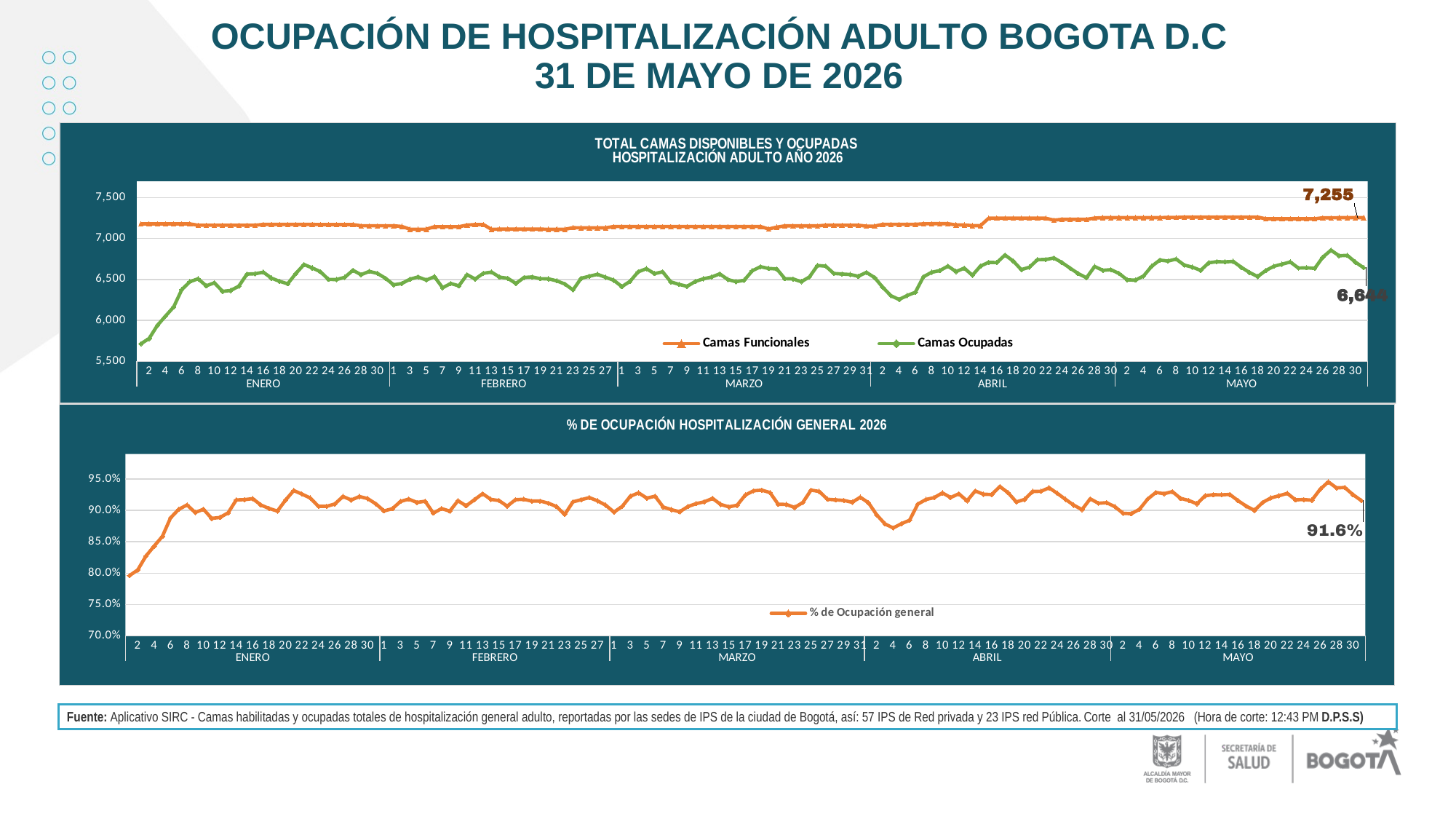

# OCUPACIÓN DE HOSPITALIZACIÓN ADULTO BOGOTA D.C 31 DE MAYO DE 2026

### Chart: TOTAL CAMAS DISPONIBLES Y OCUPADAS
HOSPITALIZACIÓN ADULTO AÑO 2026

| Category | Camas Funcionales | Camas Ocupadas |
|---|---|---|
| 1 | 7179.0 | 5716.0 |
| 2 | 7179.0 | 5780.0 |
| 3 | 7179.0 | 5939.0 |
| 4 | 7179.0 | 6053.0 |
| 5 | 7179.0 | 6164.0 |
| 6 | 7179.0 | 6377.0 |
| 7 | 7179.0 | 6474.0 |
| 8 | 7163.0 | 6509.0 |
| 9 | 7163.0 | 6423.0 |
| 10 | 7163.0 | 6460.0 |
| 11 | 7163.0 | 6356.0 |
| 12 | 7163.0 | 6366.0 |
| 13 | 7163.0 | 6419.0 |
| 14 | 7163.0 | 6566.0 |
| 15 | 7163.0 | 6570.0 |
| 16 | 7173.0 | 6590.0 |
| 17 | 7173.0 | 6517.0 |
| 18 | 7173.0 | 6478.0 |
| 19 | 7173.0 | 6448.0 |
| 20 | 7173.0 | 6574.0 |
| 21 | 7173.0 | 6683.0 |
| 22 | 7173.0 | 6642.0 |
| 23 | 7171.0 | 6596.0 |
| 24 | 7171.0 | 6501.0 |
| 25 | 7171.0 | 6500.0 |
| 26 | 7171.0 | 6527.0 |
| 27 | 7171.0 | 6613.0 |
| 28 | 7156.0 | 6559.0 |
| 29 | 7156.0 | 6599.0 |
| 30 | 7156.0 | 6575.0 |
| 31 | 7156.0 | 6515.0 |
| 1 | 7156.0 | 6435.0 |
| 2 | 7148.0 | 6452.0 |
| 3 | 7114.0 | 6504.0 |
| 4 | 7114.0 | 6531.0 |
| 5 | 7114.0 | 6493.0 |
| 6 | 7145.0 | 6535.0 |
| 7 | 7145.0 | 6400.0 |
| 8 | 7145.0 | 6451.0 |
| 9 | 7145.0 | 6423.0 |
| 10 | 7165.0 | 6559.0 |
| 11 | 7171.0 | 6506.0 |
| 12 | 7171.0 | 6576.0 |
| 13 | 7113.0 | 6591.0 |
| 14 | 7115.0 | 6529.0 |
| 15 | 7115.0 | 6515.0 |
| 16 | 7115.0 | 6452.0 |
| 17 | 7115.0 | 6525.0 |
| 18 | 7116.0 | 6531.0 |
| 19 | 7116.0 | 6510.0 |
| 20 | 7113.0 | 6508.0 |
| 21 | 7113.0 | 6484.0 |
| 22 | 7113.0 | 6445.0 |
| 23 | 7133.0 | 6373.0 |
| 24 | 7131.0 | 6515.0 |
| 25 | 7131.0 | 6540.0 |
| 26 | 7131.0 | 6563.0 |
| 27 | 7131.0 | 6527.0 |
| 28 | 7147.0 | 6491.0 |
| 1 | 7147.0 | 6413.0 |
| 2 | 7147.0 | 6478.0 |
| 3 | 7147.0 | 6594.0 |
| 4 | 7147.0 | 6632.0 |
| 5 | 7147.0 | 6572.0 |
| 6 | 7147.0 | 6594.0 |
| 7 | 7147.0 | 6471.0 |
| 8 | 7147.0 | 6441.0 |
| 9 | 7147.0 | 6417.0 |
| 10 | 7147.0 | 6476.0 |
| 11 | 7147.0 | 6509.0 |
| 12 | 7147.0 | 6530.0 |
| 13 | 7147.0 | 6569.0 |
| 14 | 7147.0 | 6500.0 |
| 15 | 7147.0 | 6473.0 |
| 16 | 7147.0 | 6491.0 |
| 17 | 7147.0 | 6607.0 |
| 18 | 7147.0 | 6656.0 |
| 19 | 7117.0 | 6635.0 |
| 20 | 7140.0 | 6629.0 |
| 21 | 7155.0 | 6510.0 |
| 22 | 7155.0 | 6507.0 |
| 23 | 7155.0 | 6473.0 |
| 24 | 7155.0 | 6530.0 |
| 25 | 7155.0 | 6671.0 |
| 26 | 7163.0 | 6663.0 |
| 27 | 7163.0 | 6574.0 |
| 28 | 7163.0 | 6567.0 |
| 29 | 7163.0 | 6561.0 |
| 30 | 7163.0 | 6540.0 |
| 31 | 7152.0 | 6587.0 |
| 1 | 7152.0 | 6524.0 |
| 2 | 7174.0 | 6406.0 |
| 3 | 7174.0 | 6302.0 |
| 4 | 7174.0 | 6256.0 |
| 5 | 7174.0 | 6304.0 |
| 6 | 7174.0 | 6344.0 |
| 7 | 7180.0 | 6534.0 |
| 8 | 7181.0 | 6588.0 |
| 9 | 7181.0 | 6609.0 |
| 10 | 7181.0 | 6663.0 |
| 11 | 7166.0 | 6597.0 |
| 12 | 7166.0 | 6639.0 |
| 13 | 7158.0 | 6552.0 |
| 14 | 7158.0 | 6664.0 |
| 15 | 7248.0 | 6710.0 |
| 16 | 7248.0 | 6707.0 |
| 17 | 7248.0 | 6799.0 |
| 18 | 7248.0 | 6727.0 |
| 19 | 7248.0 | 6621.0 |
| 20 | 7248.0 | 6650.0 |
| 21 | 7248.0 | 6743.0 |
| 22 | 7248.0 | 6744.0 |
| 23 | 7225.0 | 6763.0 |
| 24 | 7235.0 | 6707.0 |
| 25 | 7235.0 | 6638.0 |
| 26 | 7235.0 | 6572.0 |
| 27 | 7235.0 | 6521.0 |
| 28 | 7250.0 | 6659.0 |
| 29 | 7256.0 | 6613.0 |
| 30 | 7256.0 | 6620.0 |
| 1 | 7256.0 | 6573.0 |
| 2 | 7256.0 | 6497.0 |
| 3 | 7256.0 | 6492.0 |
| 4 | 7256.0 | 6543.0 |
| 5 | 7256.0 | 6662.0 |
| 6 | 7256.0 | 6738.0 |
| 7 | 7258.0 | 6725.0 |
| 8 | 7258.0 | 6750.0 |
| 9 | 7262.0 | 6676.0 |
| 10 | 7262.0 | 6651.0 |
| 11 | 7262.0 | 6612.0 |
| 12 | 7262.0 | 6705.0 |
| 13 | 7262.0 | 6718.0 |
| 14 | 7262.0 | 6716.0 |
| 15 | 7262.0 | 6721.0 |
| 16 | 7262.0 | 6649.0 |
| 17 | 7262.0 | 6586.0 |
| 18 | 7262.0 | 6536.0 |
| 19 | 7242.0 | 6610.0 |
| 20 | 7242.0 | 6662.0 |
| 21 | 7242.0 | 6687.0 |
| 22 | 7242.0 | 6714.0 |
| 23 | 7242.0 | 6640.0 |
| 24 | 7242.0 | 6643.0 |
| 25 | 7242.0 | 6636.0 |
| 26 | 7254.0 | 6773.0 |
| 27 | 7254.0 | 6858.0 |
| 28 | 7255.0 | 6790.0 |
| 29 | 7255.0 | 6794.0 |
| 30 | 7255.0 | 6712.0 |
| 31 | 7255.0 | 6644.0 |

### Chart: % DE OCUPACIÓN HOSPITALIZACIÓN GENERAL 2026

| Category | % de Ocupación general |
|---|---|
| 1 | 0.7962111714723499 |
| 2 | 0.8051260621256442 |
| 3 | 0.8272739935924224 |
| 4 | 0.8431536425686029 |
| 5 | 0.8586154060454102 |
| 6 | 0.8882852765009054 |
| 7 | 0.9017969076473047 |
| 8 | 0.9086974731257853 |
| 9 | 0.8966913304481362 |
| 10 | 0.9018567639257294 |
| 11 | 0.8873377076643865 |
| 12 | 0.8887337707664387 |
| 13 | 0.8961329052073154 |
| 14 | 0.916655032807483 |
| 15 | 0.9172134580483038 |
| 16 | 0.9187229889864771 |
| 17 | 0.9085459361494493 |
| 18 | 0.9031088805241879 |
| 19 | 0.8989265300432177 |
| 20 | 0.9164924020632929 |
| 21 | 0.931688275477485 |
| 22 | 0.9259723964868256 |
| 23 | 0.9198159252544973 |
| 24 | 0.9065681216008925 |
| 25 | 0.9064286710361177 |
| 26 | 0.9101938362850369 |
| 27 | 0.9221865848556686 |
| 28 | 0.9165735047512577 |
| 29 | 0.9221632196757965 |
| 30 | 0.9188093907210733 |
| 31 | 0.9104248183342649 |
| 1 | 0.8992453884851872 |
| 2 | 0.9026301063234471 |
| 3 | 0.9142535844813044 |
| 4 | 0.918048917627214 |
| 5 | 0.9127073376440821 |
| 6 | 0.9146256123163051 |
| 7 | 0.8957312806158153 |
| 8 | 0.9028691392582225 |
| 9 | 0.8989503149055283 |
| 10 | 0.9154221912072575 |
| 11 | 0.9072653744247664 |
| 12 | 0.9170269139590015 |
| 13 | 0.9266132433572333 |
| 14 | 0.9176387912860154 |
| 15 | 0.915671117357695 |
| 16 | 0.906816584680253 |
| 17 | 0.9170765987350668 |
| 18 | 0.9177908937605397 |
| 19 | 0.9148397976391232 |
| 20 | 0.9149444678757205 |
| 21 | 0.9115703641220301 |
| 22 | 0.9060874455222832 |
| 23 | 0.8934529650918267 |
| 24 | 0.9136166035619128 |
| 25 | 0.9171224232225494 |
| 26 | 0.9203477773103351 |
| 27 | 0.9152993969990184 |
| 28 | 0.9082132363229327 |
| 1 | 0.897299566251574 |
| 2 | 0.9063942913110395 |
| 3 | 0.9226248775710089 |
| 4 | 0.9279417937596194 |
| 5 | 0.9195466629354974 |
| 6 | 0.9226248775710089 |
| 7 | 0.9054148593815587 |
| 8 | 0.9012172939694977 |
| 9 | 0.8978592416398489 |
| 10 | 0.9061144536169022 |
| 11 | 0.9107317755701693 |
| 12 | 0.913670071358612 |
| 13 | 0.9191269063942913 |
| 14 | 0.909472505946551 |
| 15 | 0.905694697075696 |
| 16 | 0.9082132363229327 |
| 17 | 0.9244438225829019 |
| 18 | 0.9312998460892682 |
| 19 | 0.9322748349023465 |
| 20 | 0.9284313725490196 |
| 21 | 0.909853249475891 |
| 22 | 0.909433962264151 |
| 23 | 0.9046820405310971 |
| 24 | 0.9126484975541579 |
| 25 | 0.9323549965059399 |
| 26 | 0.9301968448973894 |
| 27 | 0.9177718832891246 |
| 28 | 0.9167946391176881 |
| 29 | 0.9159570012564567 |
| 30 | 0.9130252687421472 |
| 31 | 0.9210011185682326 |
| 1 | 0.9121923937360179 |
| 2 | 0.8929467521605798 |
| 3 | 0.8784499581823251 |
| 4 | 0.8720379146919431 |
| 5 | 0.8787287426819069 |
| 6 | 0.8843044326735433 |
| 7 | 0.9100278551532034 |
| 8 | 0.9174209720094695 |
| 9 | 0.9203453558000279 |
| 10 | 0.9278651998328924 |
| 11 | 0.9205972648618476 |
| 12 | 0.9264582751883896 |
| 13 | 0.9153394803017603 |
| 14 | 0.9309863090248672 |
| 15 | 0.9257726269315674 |
| 16 | 0.9253587196467992 |
| 17 | 0.9380518763796909 |
| 18 | 0.9281181015452539 |
| 19 | 0.9134933774834437 |
| 20 | 0.9174944812362031 |
| 21 | 0.9303256070640177 |
| 22 | 0.9304635761589404 |
| 23 | 0.9360553633217993 |
| 24 | 0.9270214236351071 |
| 25 | 0.9174844505874222 |
| 26 | 0.9083621285418106 |
| 27 | 0.9013130615065653 |
| 28 | 0.9184827586206896 |
| 29 | 0.9113836824696803 |
| 30 | 0.912348401323043 |
| 1 | 0.9058710033076075 |
| 2 | 0.8953969128996693 |
| 3 | 0.8947078280044102 |
| 4 | 0.9017364939360529 |
| 5 | 0.9181367144432194 |
| 6 | 0.9286108048511577 |
| 7 | 0.9265637916781483 |
| 8 | 0.9300082667401488 |
| 9 | 0.9193059763150647 |
| 10 | 0.9158633985128064 |
| 11 | 0.9104929771412834 |
| 12 | 0.9232993665656843 |
| 13 | 0.9250895070228587 |
| 14 | 0.9248141007986781 |
| 15 | 0.9255026163591297 |
| 16 | 0.9155879922886258 |
| 17 | 0.9069126962269347 |
| 18 | 0.9000275406224181 |
| 19 | 0.9127312896989782 |
| 20 | 0.9199116266224799 |
| 21 | 0.9233637116818558 |
| 22 | 0.9270919635459818 |
| 23 | 0.9168737917702292 |
| 24 | 0.9172880419773544 |
| 25 | 0.9163214581607291 |
| 26 | 0.9336917562724014 |
| 27 | 0.9454094292803971 |
| 28 | 0.9359062715368711 |
| 29 | 0.9364576154376292 |
| 30 | 0.9251550654720883 |
| 31 | 0.9157822191592006 |
Fuente: Aplicativo SIRC - Camas habilitadas y ocupadas totales de hospitalización general adulto, reportadas por las sedes de IPS de la ciudad de Bogotá, así: 57 IPS de Red privada y 23 IPS red Pública. Corte  al 31/05/2026   (Hora de corte: 12:43 PM D.P.S.S)